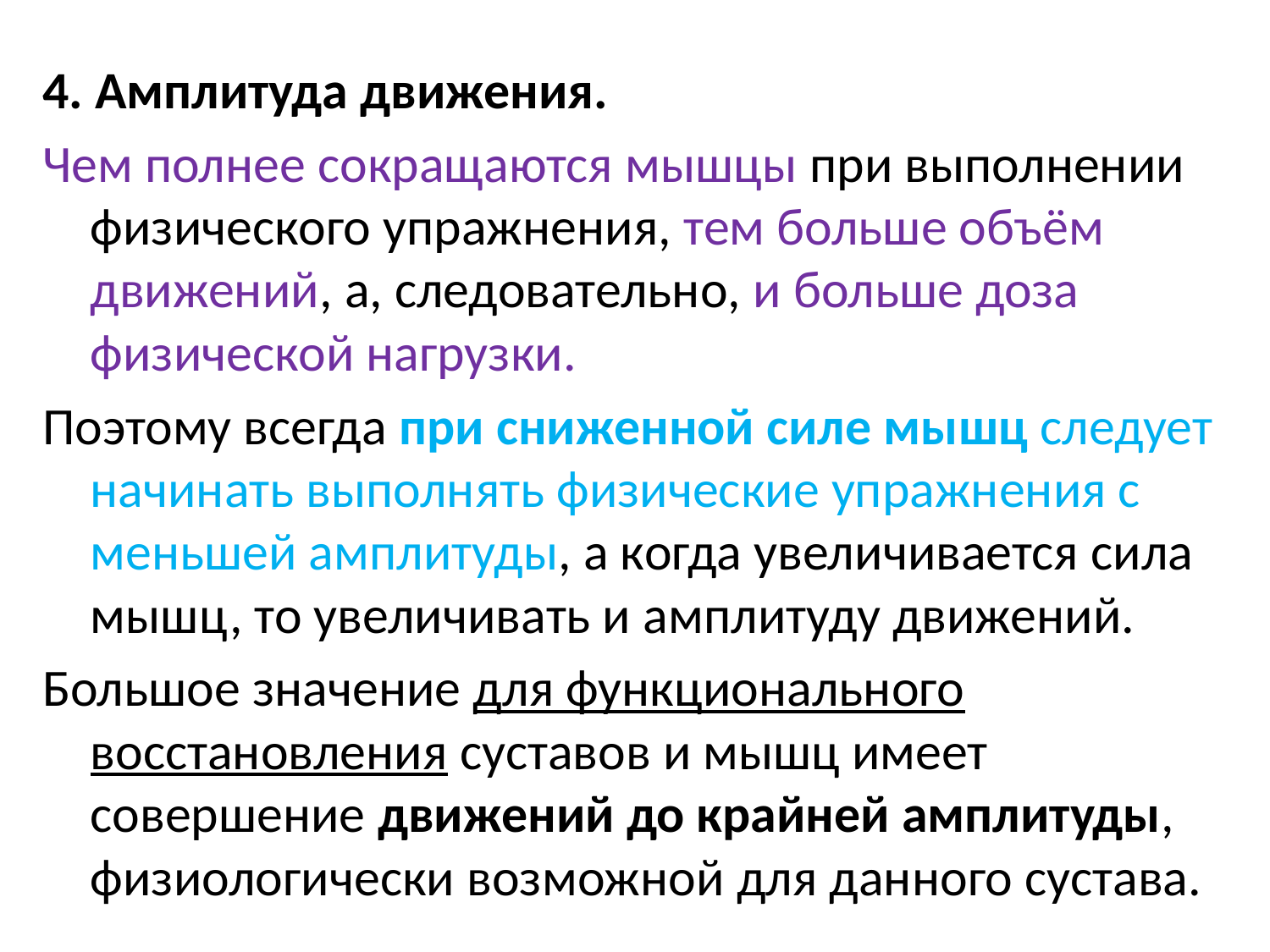

4. Амплитуда движения.
Чем полнее сокращаются мышцы при выполнении физического упражнения, тем больше объём движений, а, следовательно, и больше доза физической нагрузки.
Поэтому всегда при сниженной силе мышц следует начинать выполнять физические упражнения с меньшей амплитуды, а когда увеличивается сила мышц, то увеличивать и амплитуду движений.
Большое значение для функционального восстановления суставов и мышц имеет совершение движений до крайней амплитуды, физиологически возможной для данного сустава.